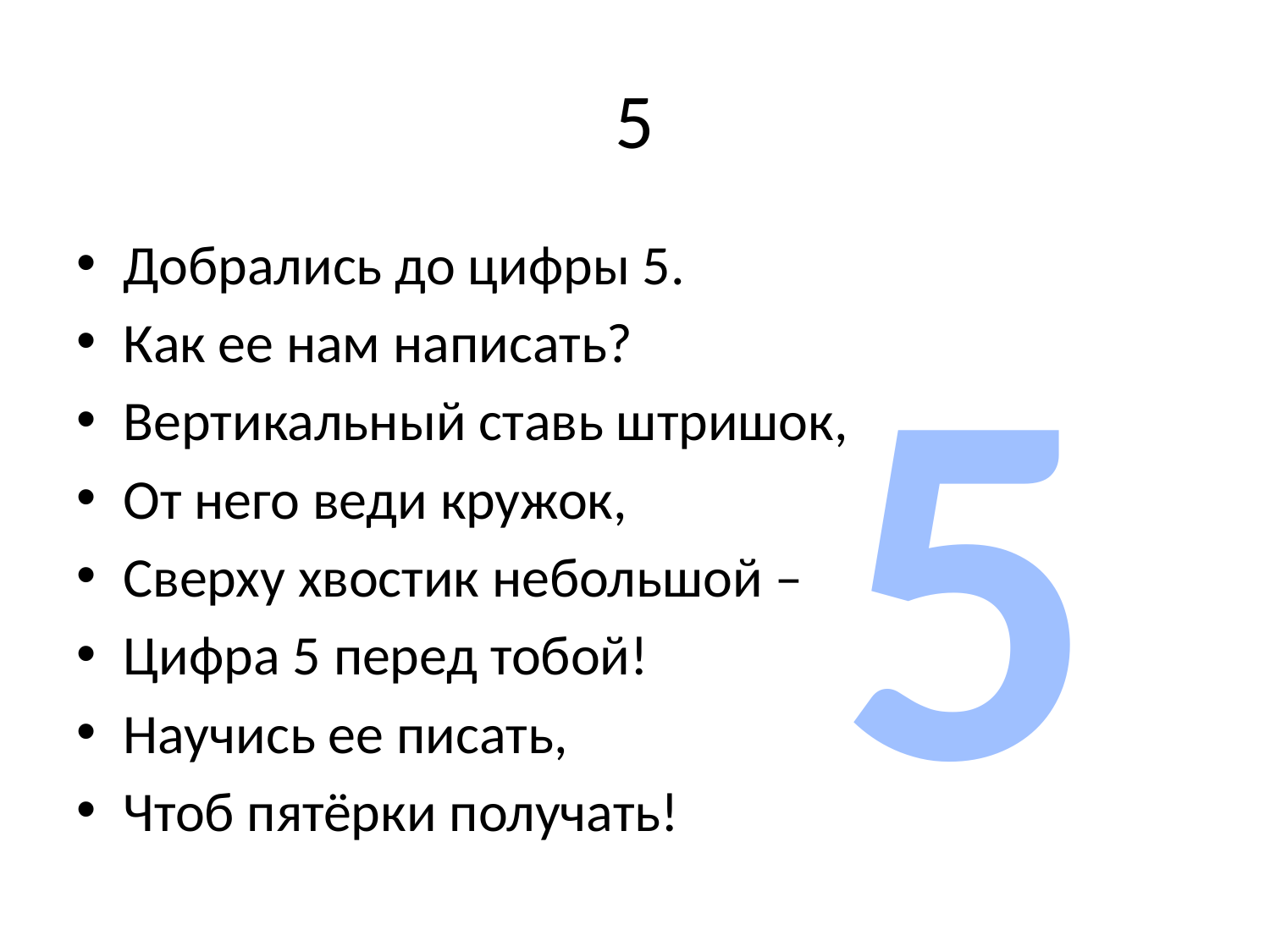

# 5
Добрались до цифры 5.
Как ее нам написать?
Вертикальный ставь штришок,
От него веди кружок,
Сверху хвостик небольшой –
Цифра 5 перед тобой!
Научись ее писать,
Чтоб пятёрки получать!
5